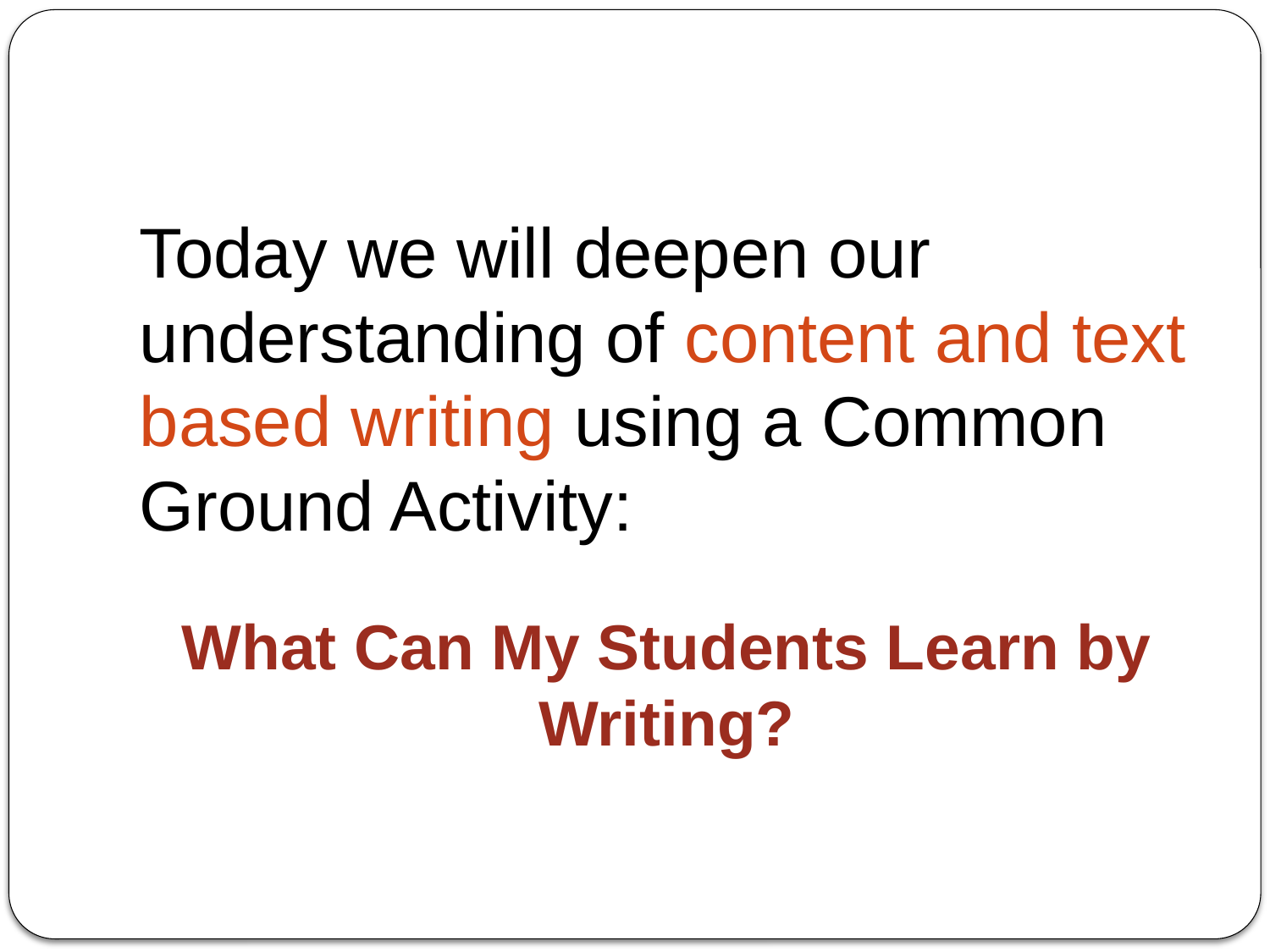

Today we will deepen our understanding of content and text based writing using a Common Ground Activity:
What Can My Students Learn by Writing?